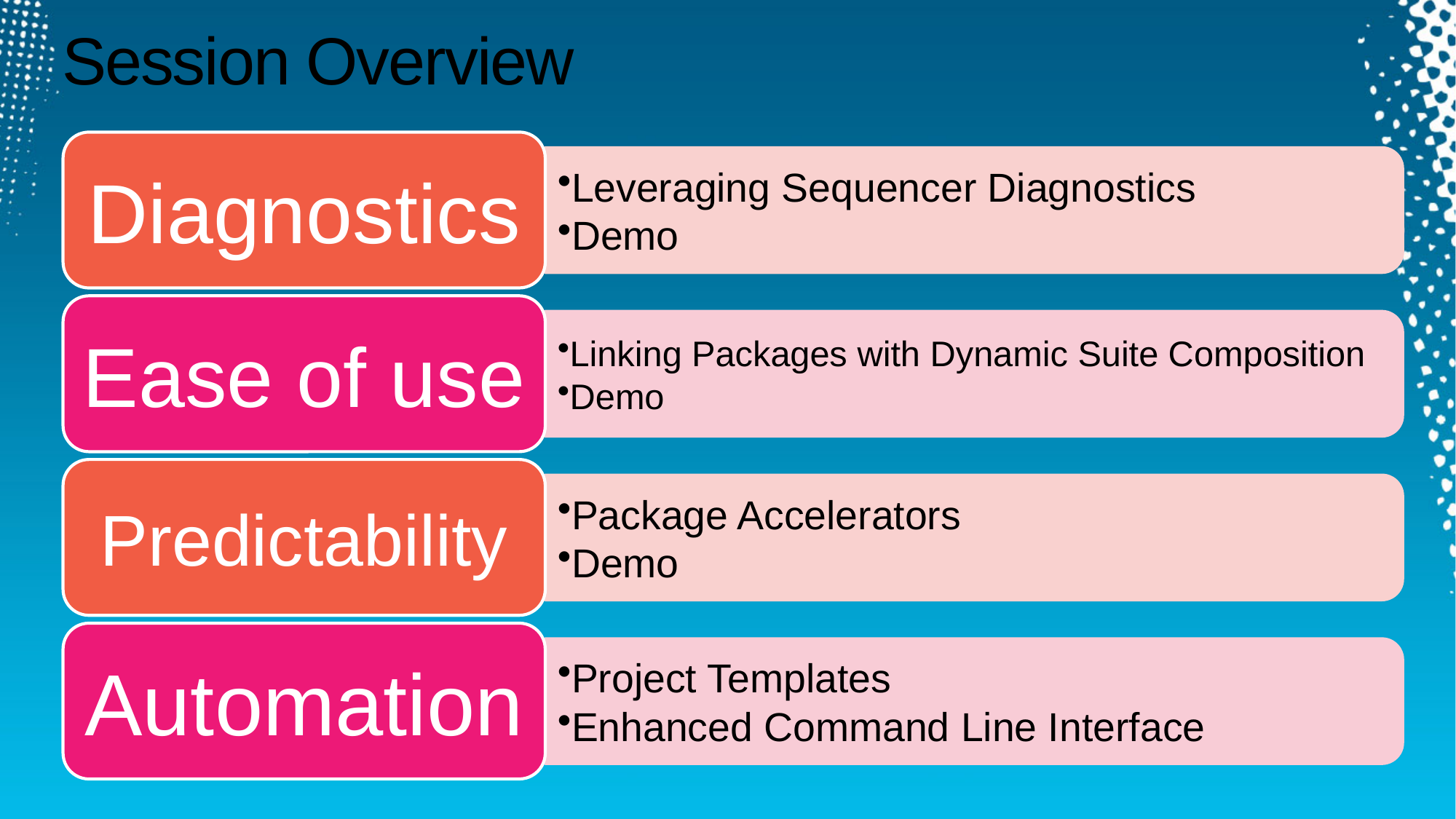

# Session Overview
Diagnostics
Leveraging Sequencer Diagnostics
Demo
Ease of use
Linking Packages with Dynamic Suite Composition
Demo
Predictability
Package Accelerators
Demo
Automation
Project Templates
Enhanced Command Line Interface